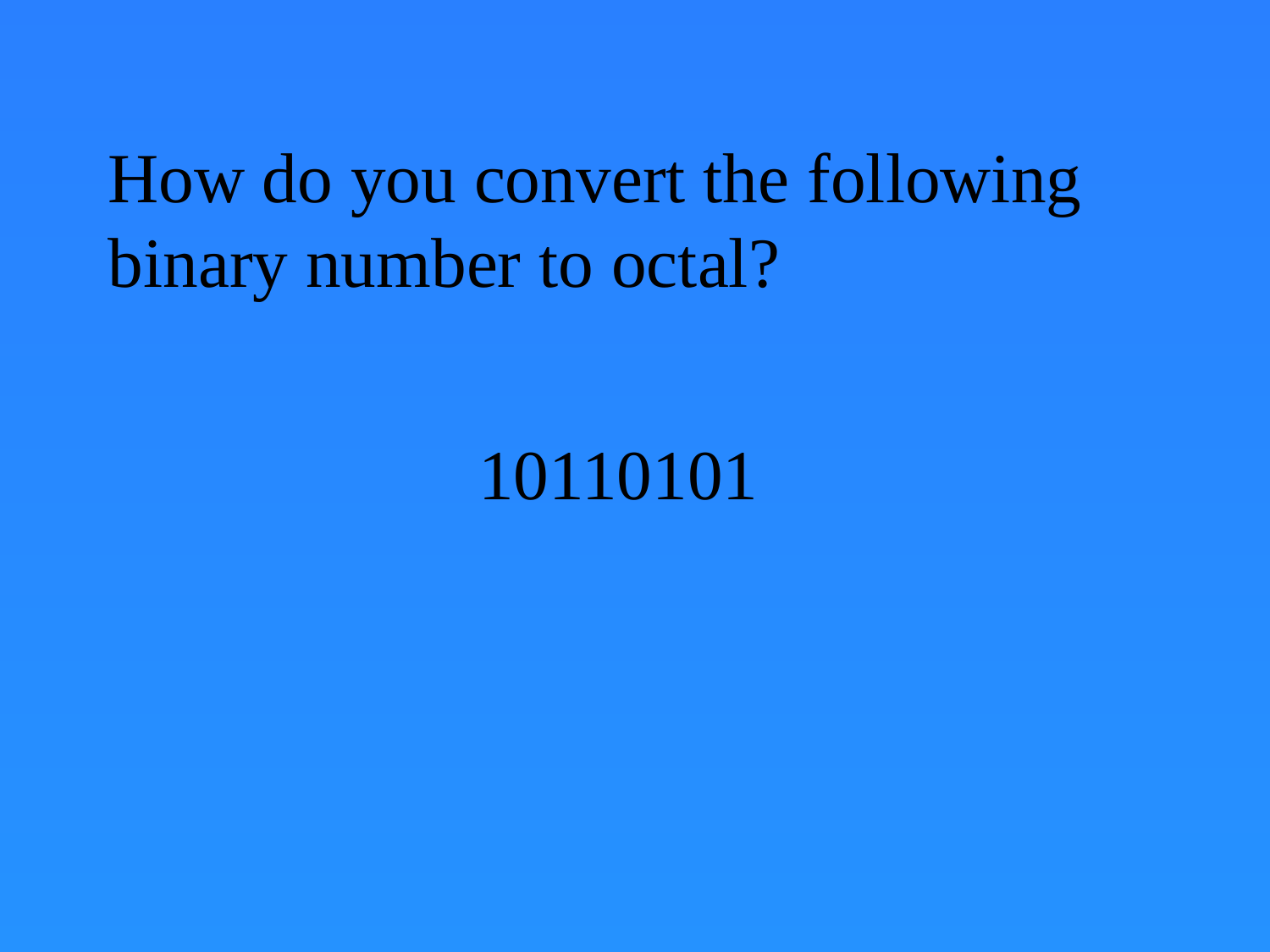

# How do you convert the following binary number to octal?
10110101